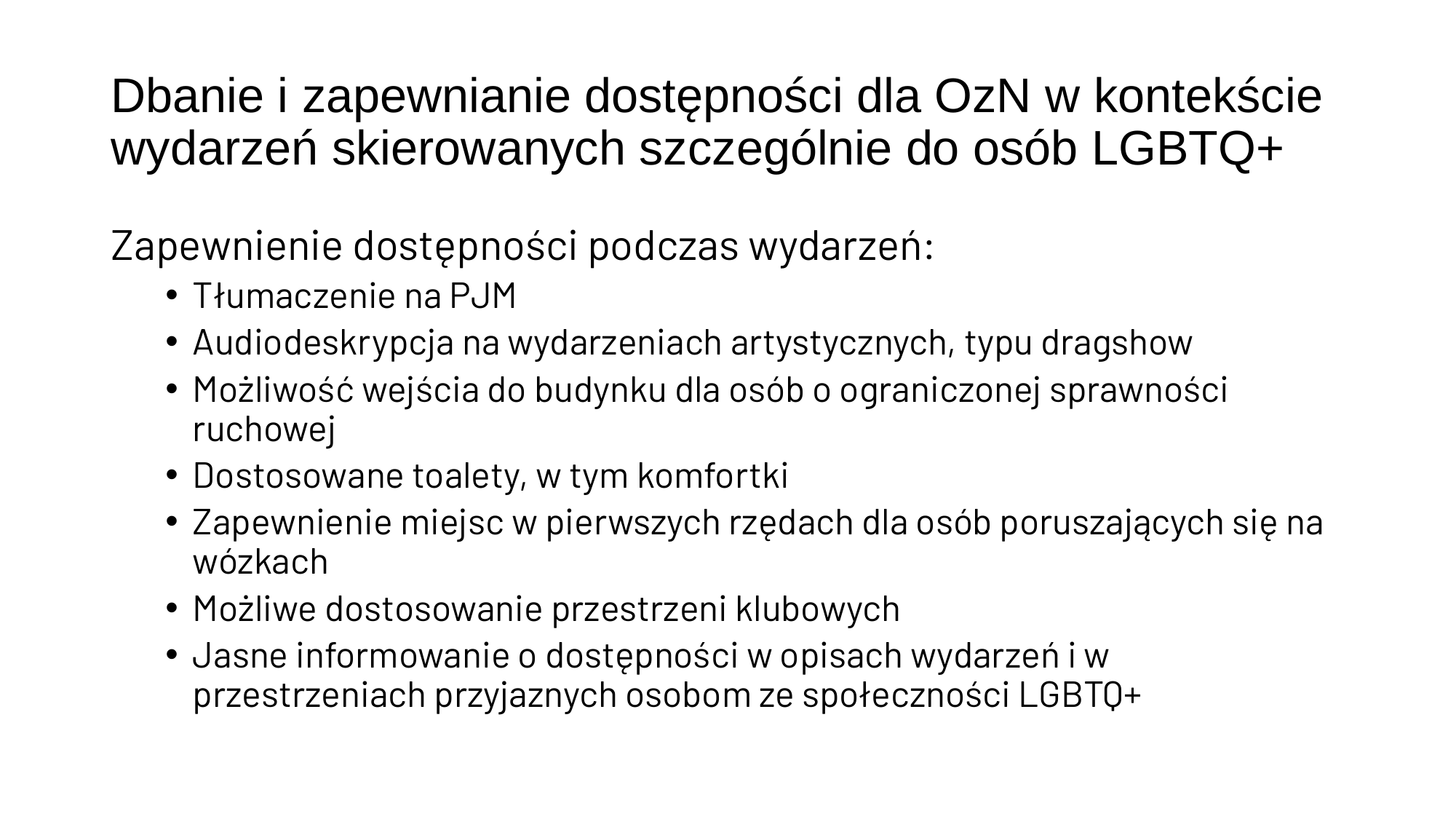

# Dbanie i zapewnianie dostępności dla OzN w kontekście wydarzeń skierowanych szczególnie do osób LGBTQ+
Zapewnienie dostępności podczas wydarzeń:
Tłumaczenie na PJM
Audiodeskrypcja na wydarzeniach artystycznych, typu dragshow
Możliwość wejścia do budynku dla osób o ograniczonej sprawności ruchowej
Dostosowane toalety, w tym komfortki
Zapewnienie miejsc w pierwszych rzędach dla osób poruszających się na wózkach
Możliwe dostosowanie przestrzeni klubowych
Jasne informowanie o dostępności w opisach wydarzeń i w przestrzeniach przyjaznych osobom ze społeczności LGBTQ+